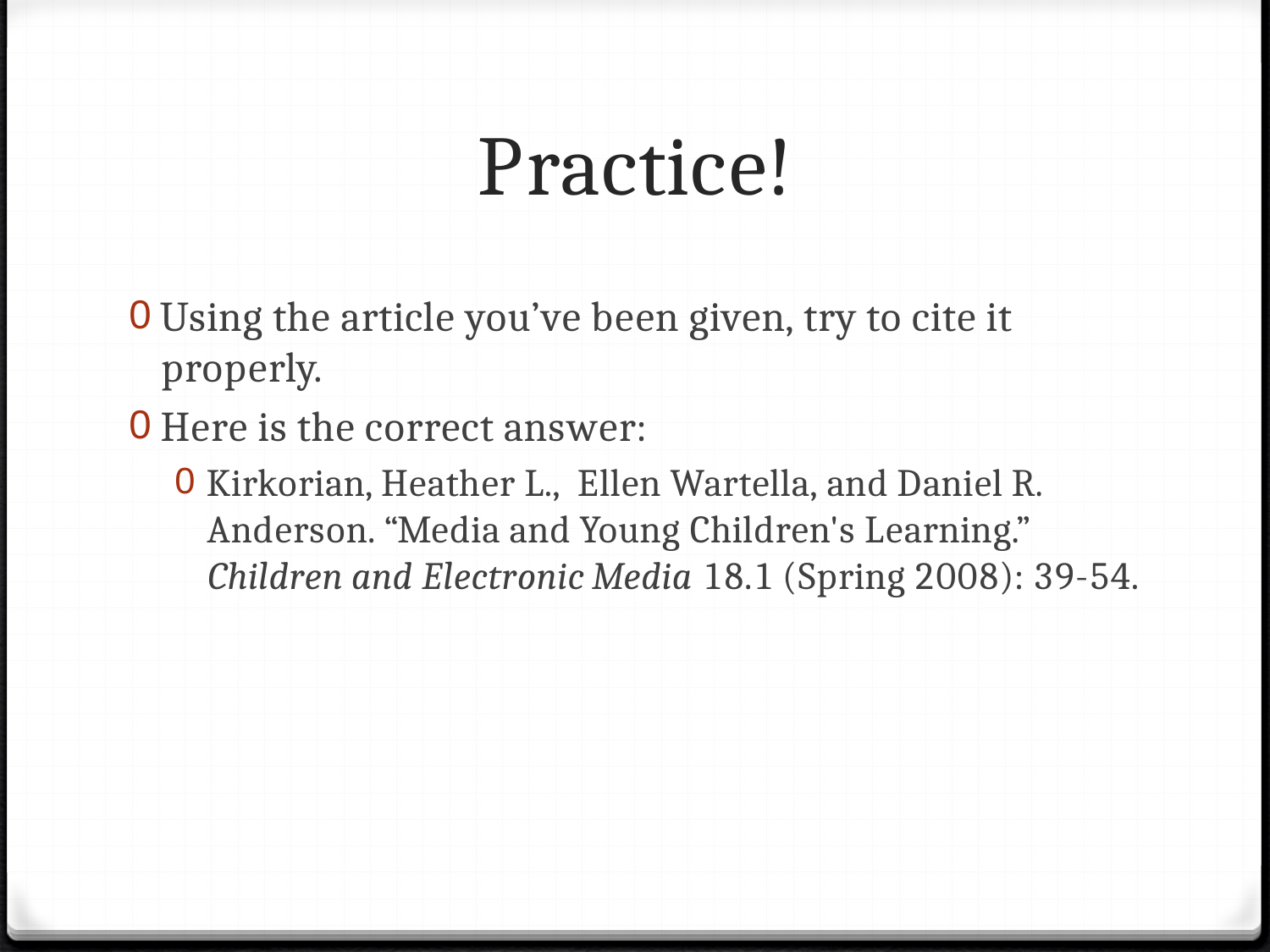

# Practice!
Using the article you’ve been given, try to cite it properly.
Here is the correct answer:
Kirkorian, Heather L.,  Ellen Wartella, and Daniel R. Anderson. “Media and Young Children's Learning.” Children and Electronic Media 18.1 (Spring 2008): 39-54.